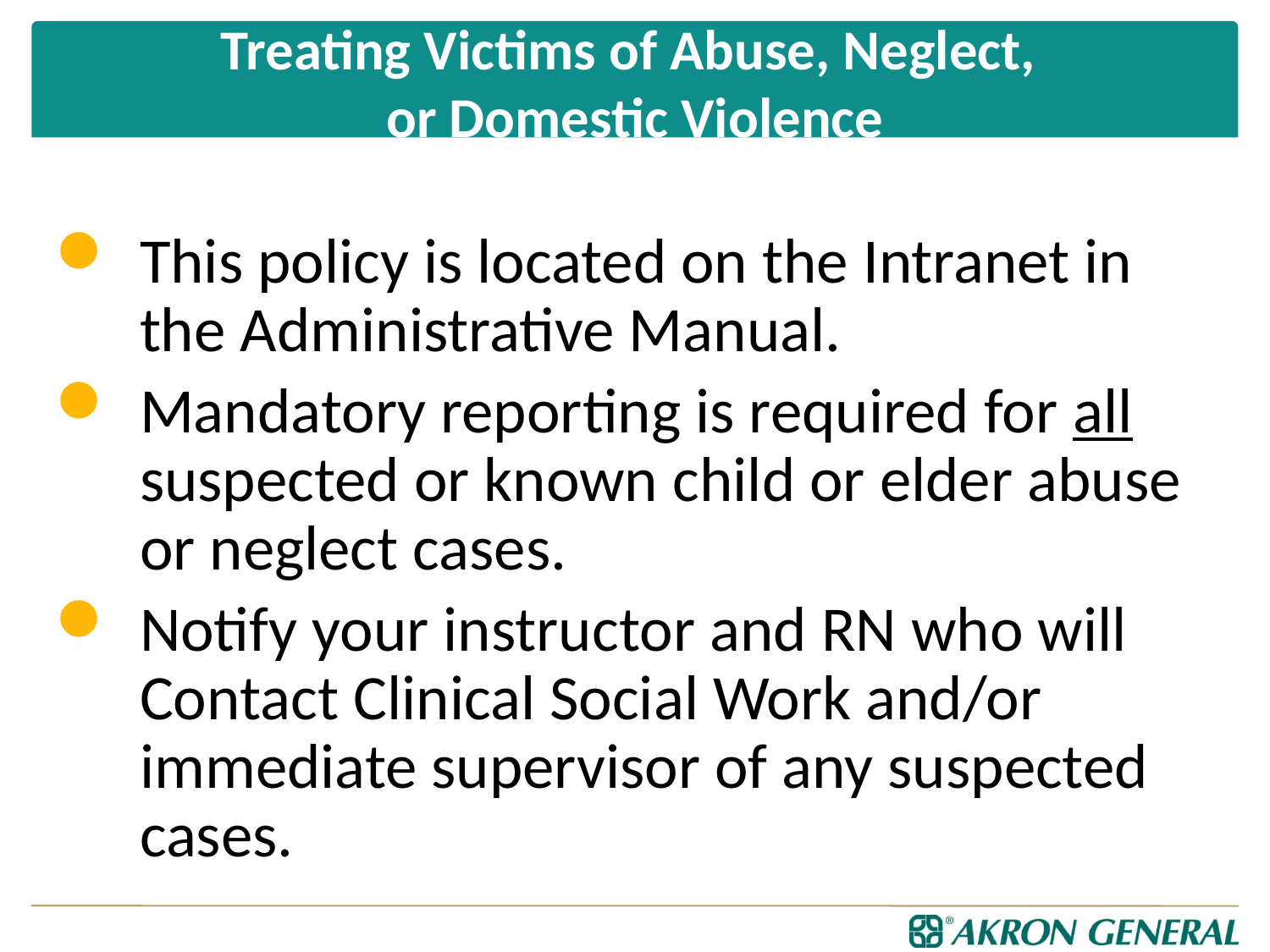

# Treating Victims of Abuse, Neglect, or Domestic Violence
This policy is located on the Intranet in the Administrative Manual.
Mandatory reporting is required for all suspected or known child or elder abuse or neglect cases.
Notify your instructor and RN who will Contact Clinical Social Work and/or immediate supervisor of any suspected cases.